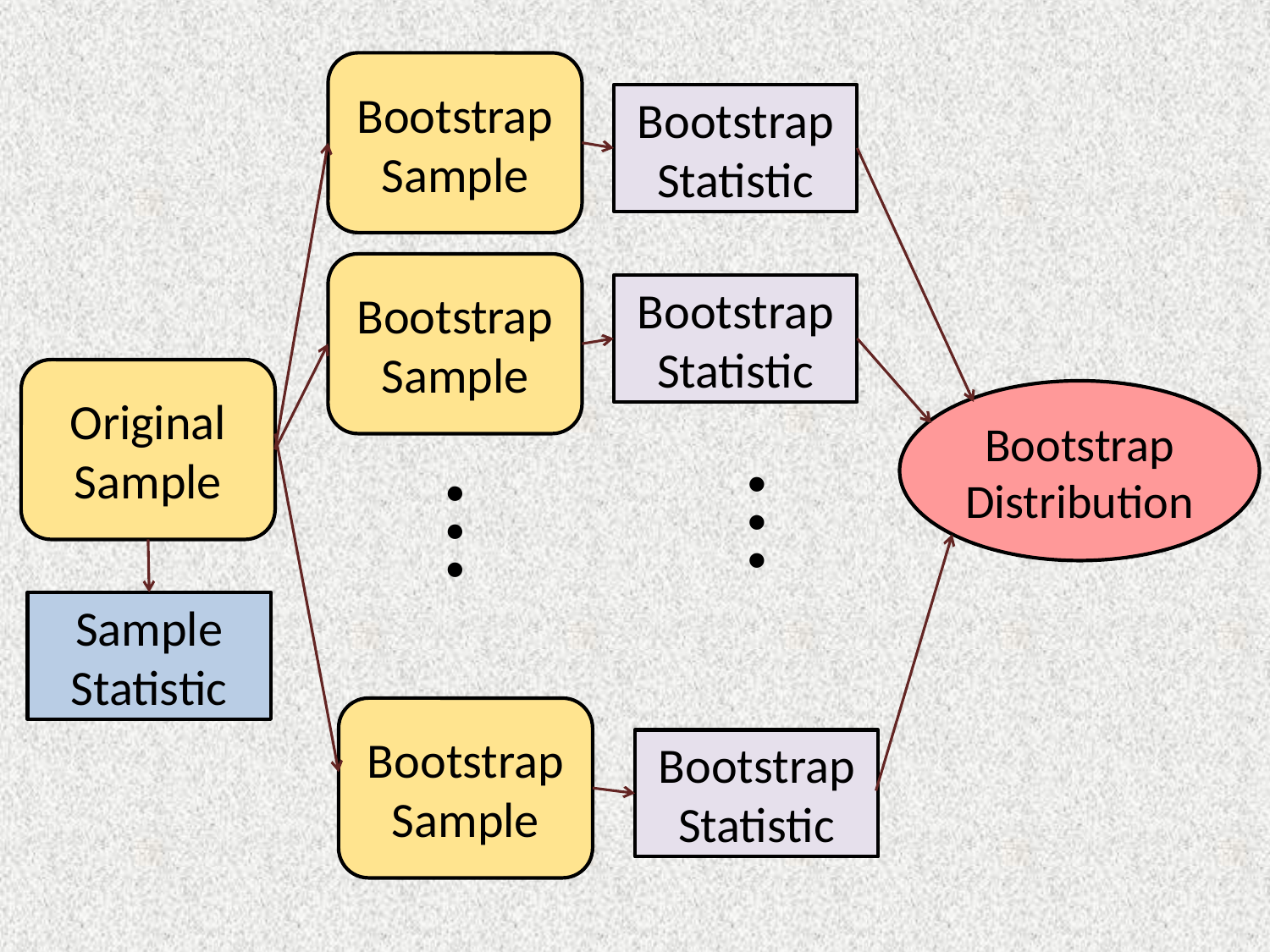

BootstrapSample
Bootstrap Statistic
BootstrapSample
Bootstrap Statistic
Original Sample
Bootstrap Distribution
●
●
●
●
●
●
Sample Statistic
BootstrapSample
Bootstrap Statistic